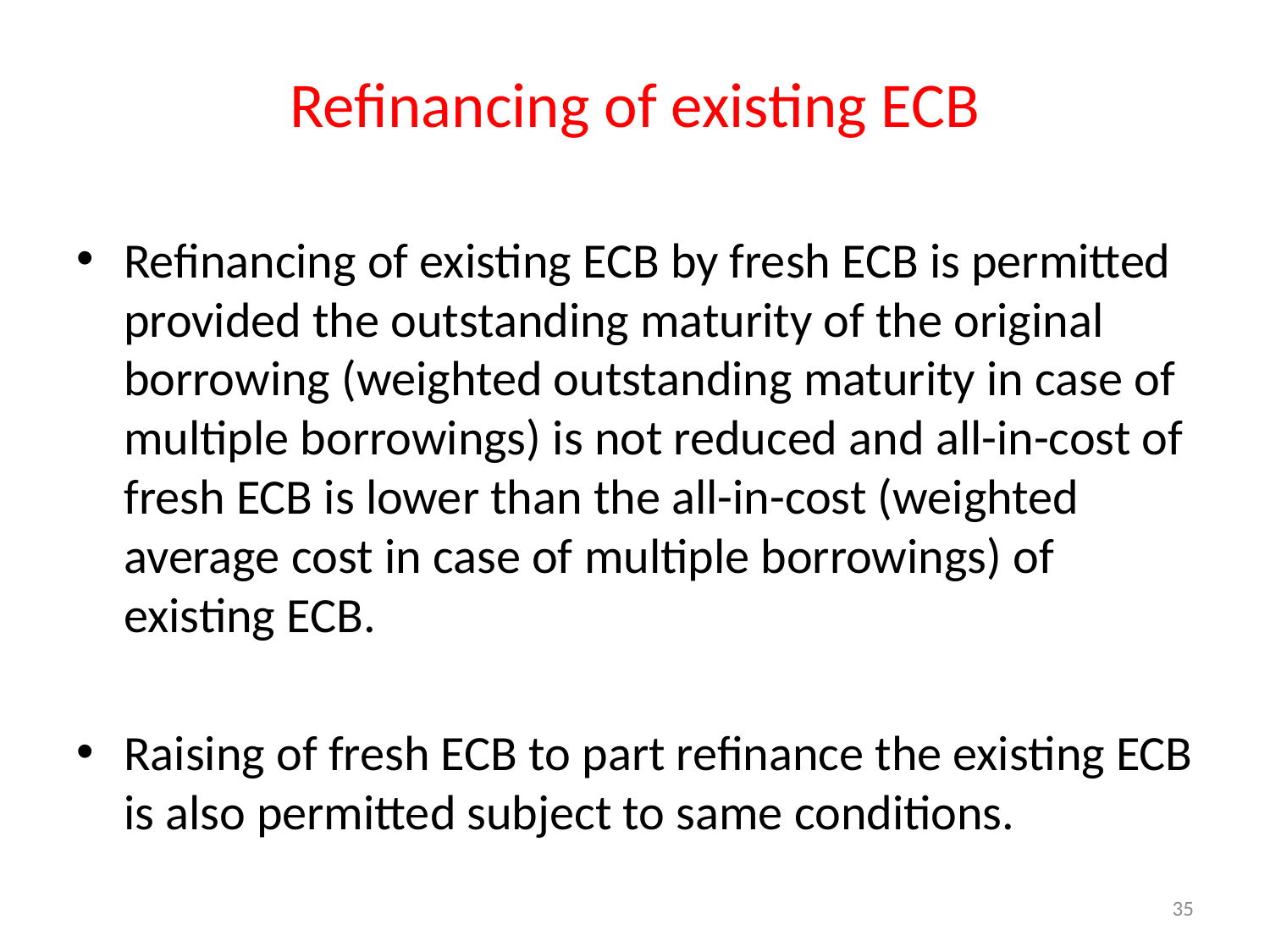

# Refinancing of existing ECB
Refinancing of existing ECB by fresh ECB is permitted provided the outstanding maturity of the original borrowing (weighted outstanding maturity in case of multiple borrowings) is not reduced and all-in-cost of fresh ECB is lower than the all-in-cost (weighted average cost in case of multiple borrowings) of existing ECB.

Raising of fresh ECB to part refinance the existing ECB is also permitted subject to same conditions.
35